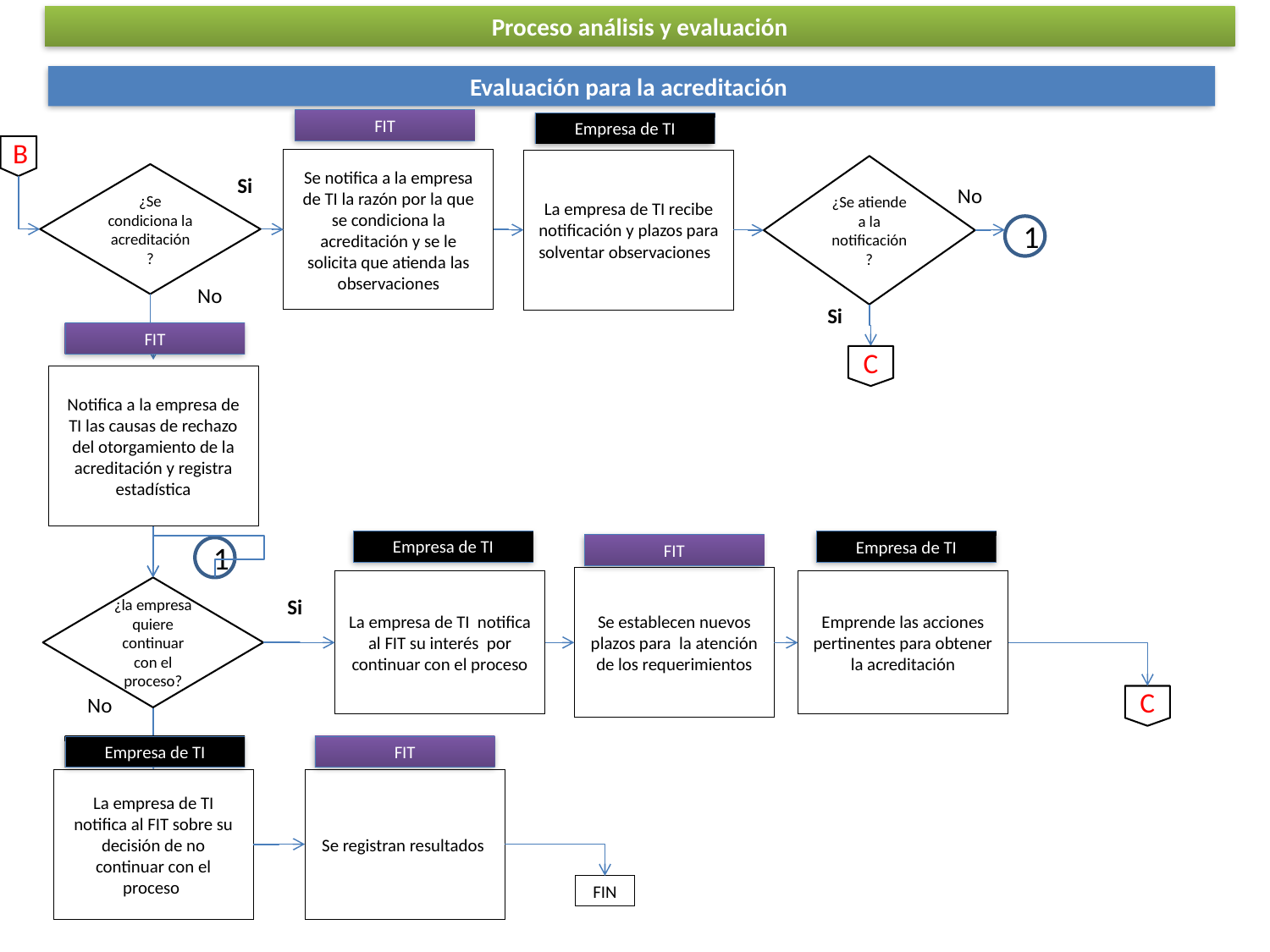

Proceso análisis y evaluación
Evaluación para la acreditación
FIT
Empresa de TI
B
Se notifica a la empresa de TI la razón por la que se condiciona la acreditación y se le solicita que atienda las observaciones
La empresa de TI recibe notificación y plazos para solventar observaciones
¿Se atiende a la notificación?
¿Se condiciona la acreditación?
Si
No
1
No
Si
FIT
C
Notifica a la empresa de TI las causas de rechazo del otorgamiento de la acreditación y registra estadística
Empresa de TI
Empresa de TI
FIT
1
Se establecen nuevos plazos para  la atención de los requerimientos
La empresa de TI  notifica al FIT su interés  por continuar con el proceso
Emprende las acciones pertinentes para obtener la acreditación
¿la empresa quiere continuar con el proceso?
Si
C
No
C
Empresa de TI
FIT
Se registran resultados
La empresa de TI notifica al FIT sobre su decisión de no continuar con el proceso
FIN